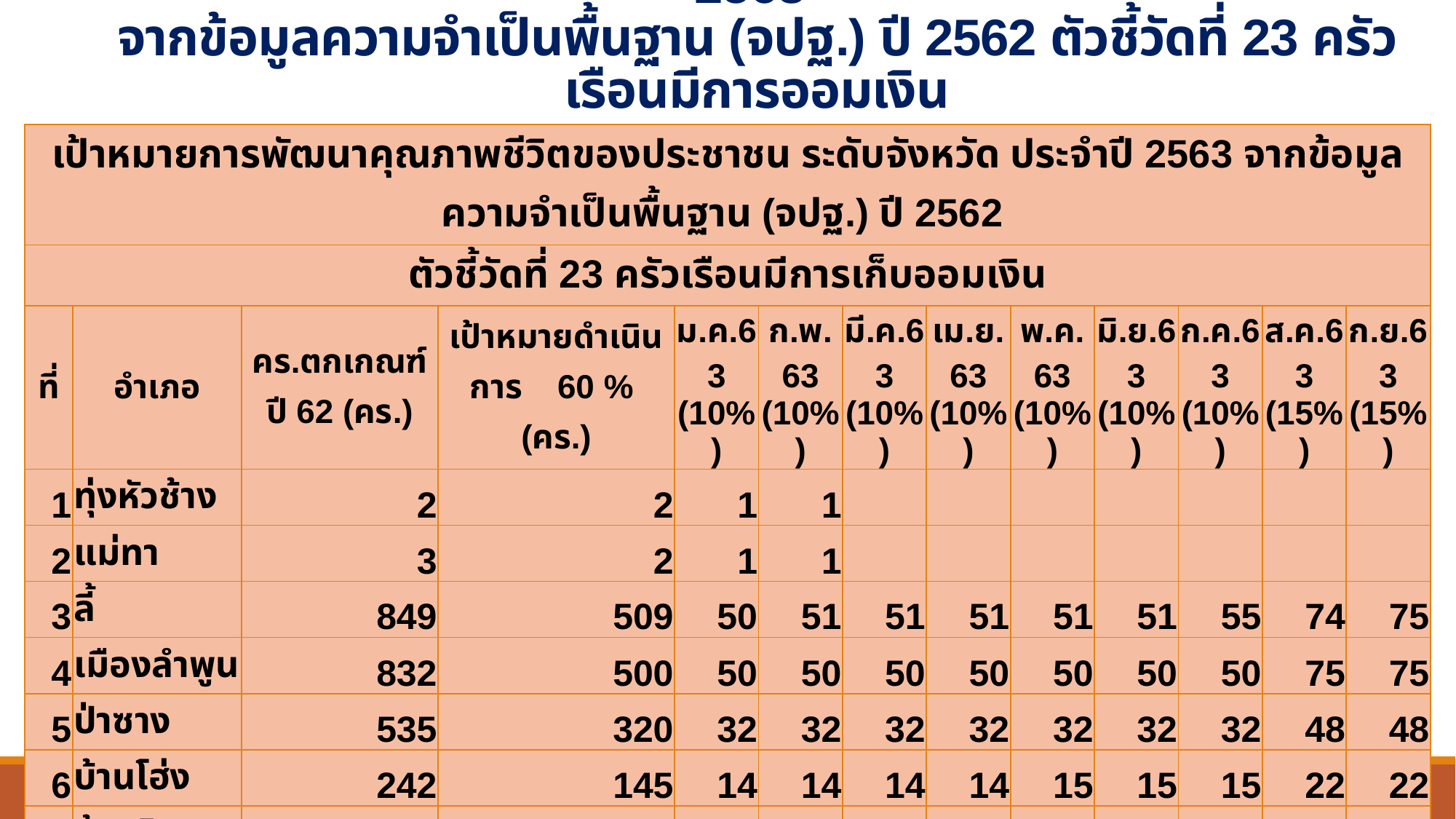

# ผลการพัฒนาคุณภาพชีวิตของประชาชนจังหวัดลำพูน ประจำปี 2563 จากข้อมูลความจำเป็นพื้นฐาน (จปฐ.) ปี 2562 ตัวชี้วัดที่ 23 ครัวเรือนมีการออมเงิน
| เป้าหมายการพัฒนาคุณภาพชีวิตของประชาชน ระดับจังหวัด ประจำปี 2563 จากข้อมูลความจำเป็นพื้นฐาน (จปฐ.) ปี 2562 |  |  |  |  |  |  |  |  |  |  |  |  |
| --- | --- | --- | --- | --- | --- | --- | --- | --- | --- | --- | --- | --- |
| ตัวชี้วัดที่ 23 ครัวเรือนมีการเก็บออมเงิน |  |  |  |  |  |  |  |  |  |  |  |  |
| ที่ | อำเภอ | คร.ตกเกณฑ์ ปี 62 (คร.) | เป้าหมายดำเนินการ 60 % (คร.) | ม.ค.63 (10%) | ก.พ.63 (10%) | มี.ค.63 (10%) | เม.ย.63 (10%) | พ.ค.63 (10%) | มิ.ย.63 (10%) | ก.ค.63 (10%) | ส.ค.63 (15%) | ก.ย.63 (15%) |
| 1 | ทุ่งหัวช้าง | 2 | 2 | 1 | 1 |  |  |  |  |  |  |  |
| 2 | แม่ทา | 3 | 2 | 1 | 1 |  |  |  |  |  |  |  |
| 3 | ลี้ | 849 | 509 | 50 | 51 | 51 | 51 | 51 | 51 | 55 | 74 | 75 |
| 4 | เมืองลำพูน | 832 | 500 | 50 | 50 | 50 | 50 | 50 | 50 | 50 | 75 | 75 |
| 5 | ป่าซาง | 535 | 320 | 32 | 32 | 32 | 32 | 32 | 32 | 32 | 48 | 48 |
| 6 | บ้านโฮ่ง | 242 | 145 | 14 | 14 | 14 | 14 | 15 | 15 | 15 | 22 | 22 |
| 7 | บ้านธิ | 99 | 60 | 6 | 6 | 6 | 6 | 6 | 6 | 6 | 9 | 9 |
| 8 | เวียงหนองล่อง | 15 | 9 | 1 | 1 | 1 | 1 | 1 | 1 | 1 | 1 | 1 |
| รวม |  | 2,577 | 1,547 | 155 | 156 | 154 | 154 | 155 | 155 | 159 | 229 | 230 |